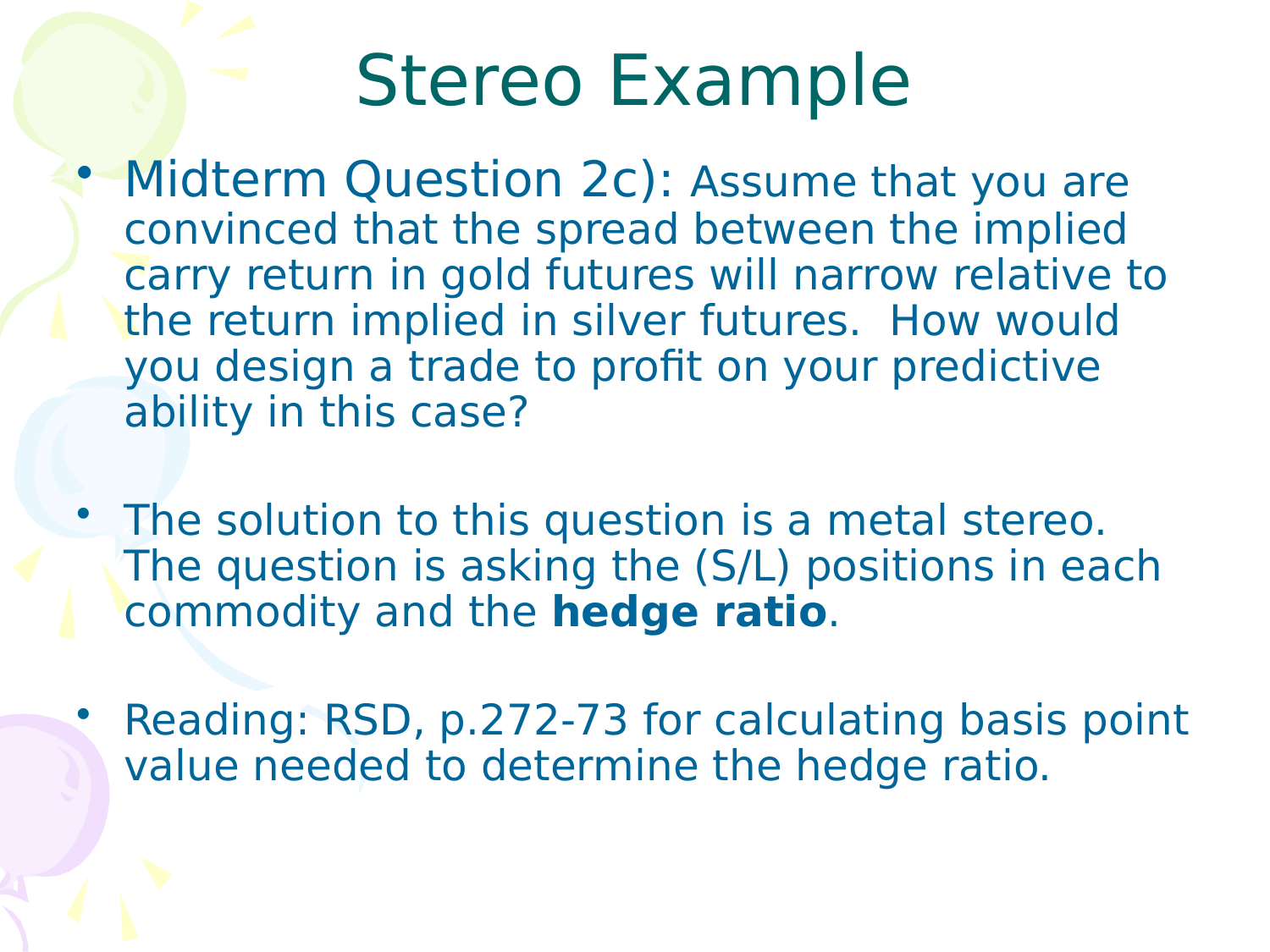

# Stereo Example
Midterm Question 2c): Assume that you are convinced that the spread between the implied carry return in gold futures will narrow relative to the return implied in silver futures.  How would you design a trade to profit on your predictive ability in this case?

The solution to this question is a metal stereo.  The question is asking the (S/L) positions in each commodity and the hedge ratio.

Reading: RSD, p.272-73 for calculating basis point value needed to determine the hedge ratio.